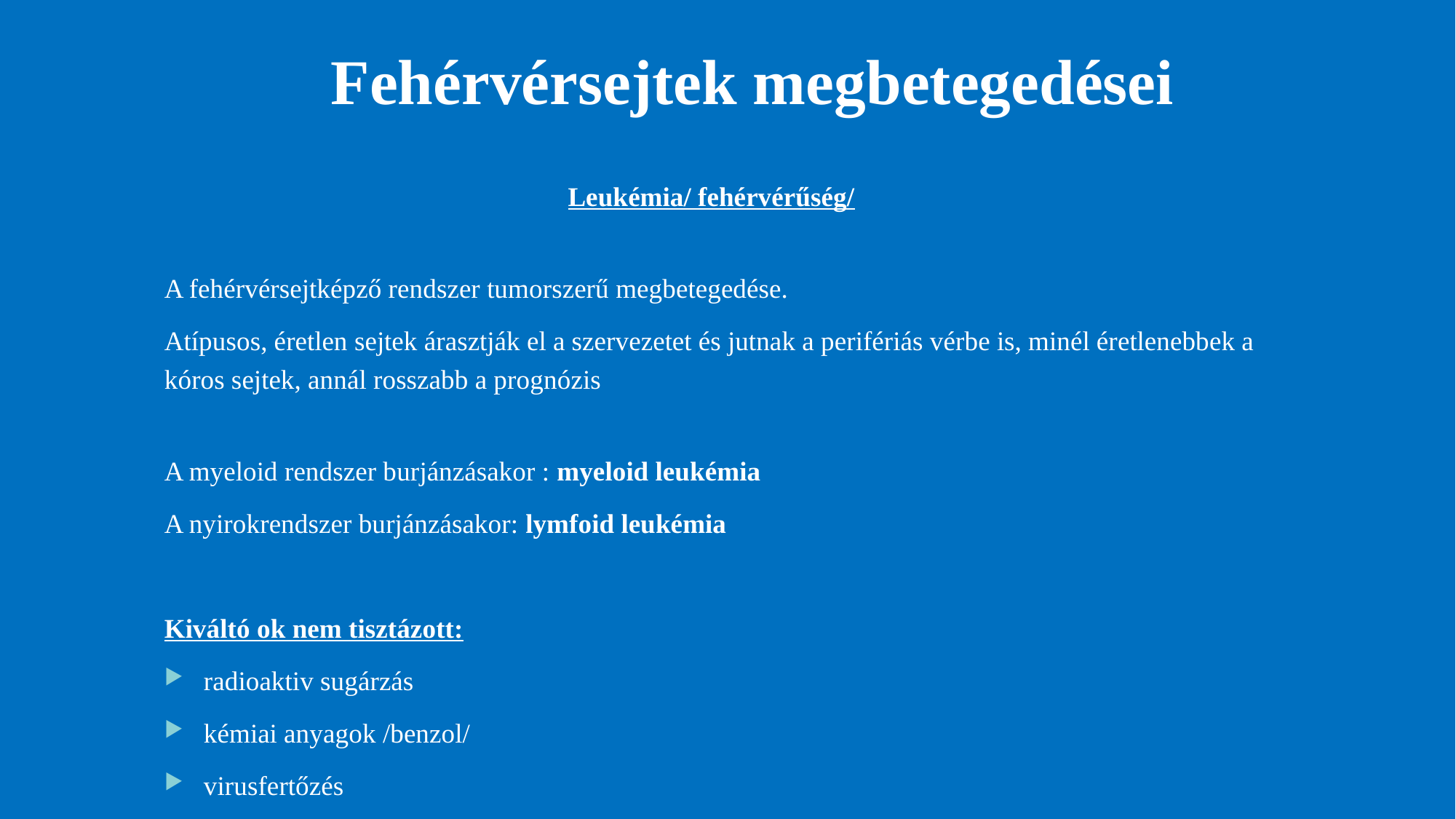

# Fehérvérsejtek megbetegedései
Leukémia/ fehérvérűség/

A fehérvérsejtképző rendszer tumorszerű megbetegedése.
Atípusos, éretlen sejtek árasztják el a szervezetet és jutnak a perifériás vérbe is, minél éretlenebbek a kóros sejtek, annál rosszabb a prognózis

A myeloid rendszer burjánzásakor : myeloid leukémia
A nyirokrendszer burjánzásakor: lymfoid leukémia

Kiváltó ok nem tisztázott:
radioaktiv sugárzás
kémiai anyagok /benzol/
virusfertőzés
genetikus tényezők?